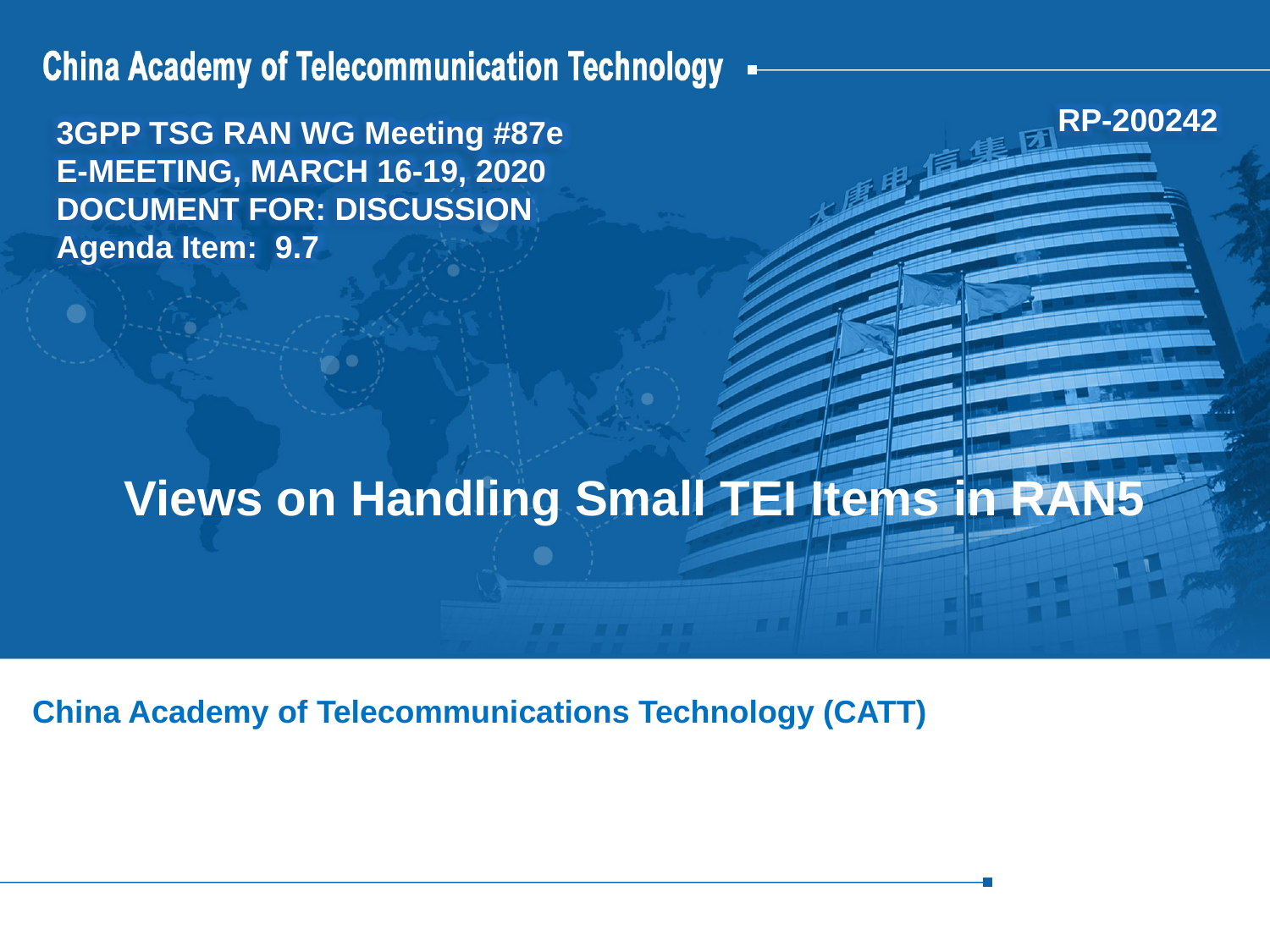

RP-200242
3GPP TSG RAN WG Meeting #87e
E-MEETING, March 16-19, 2020
Document for: Discussion
Agenda Item:  9.7
# Views on Handling Small TEI Items in RAN5
China Academy of Telecommunications Technology (CATT)